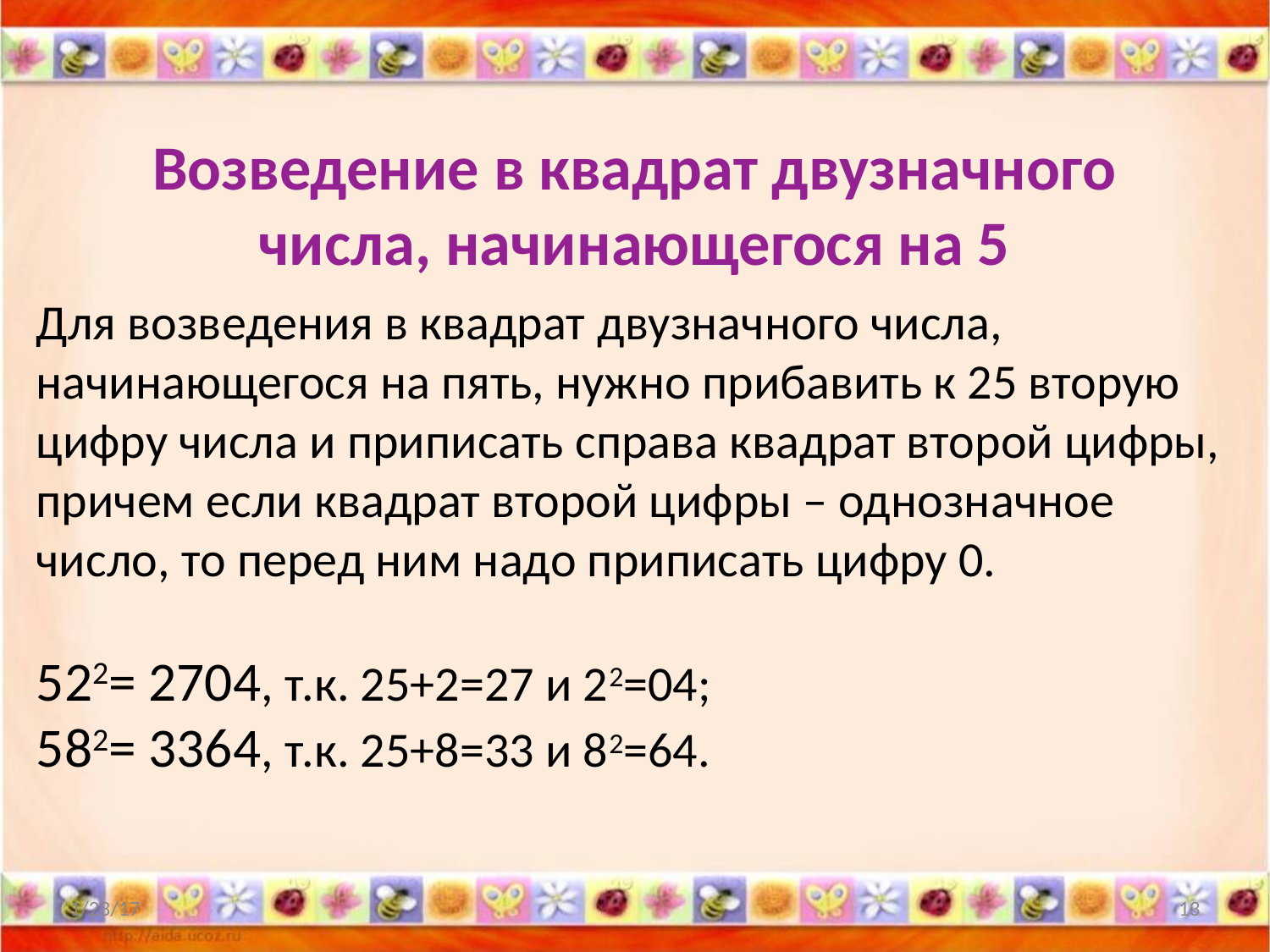

Возведение в квадрат двузначного числа, начинающегося на 5
Для возведения в квадрат двузначного числа, начинающегося на пять, нужно прибавить к 25 вторую цифру числа и приписать справа квадрат второй цифры, причем если квадрат второй цифры – однозначное число, то перед ним надо приписать цифру 0.
522= 2704, т.к. 25+2=27 и 22=04;
582= 3364, т.к. 25+8=33 и 82=64.
1/23/17
13